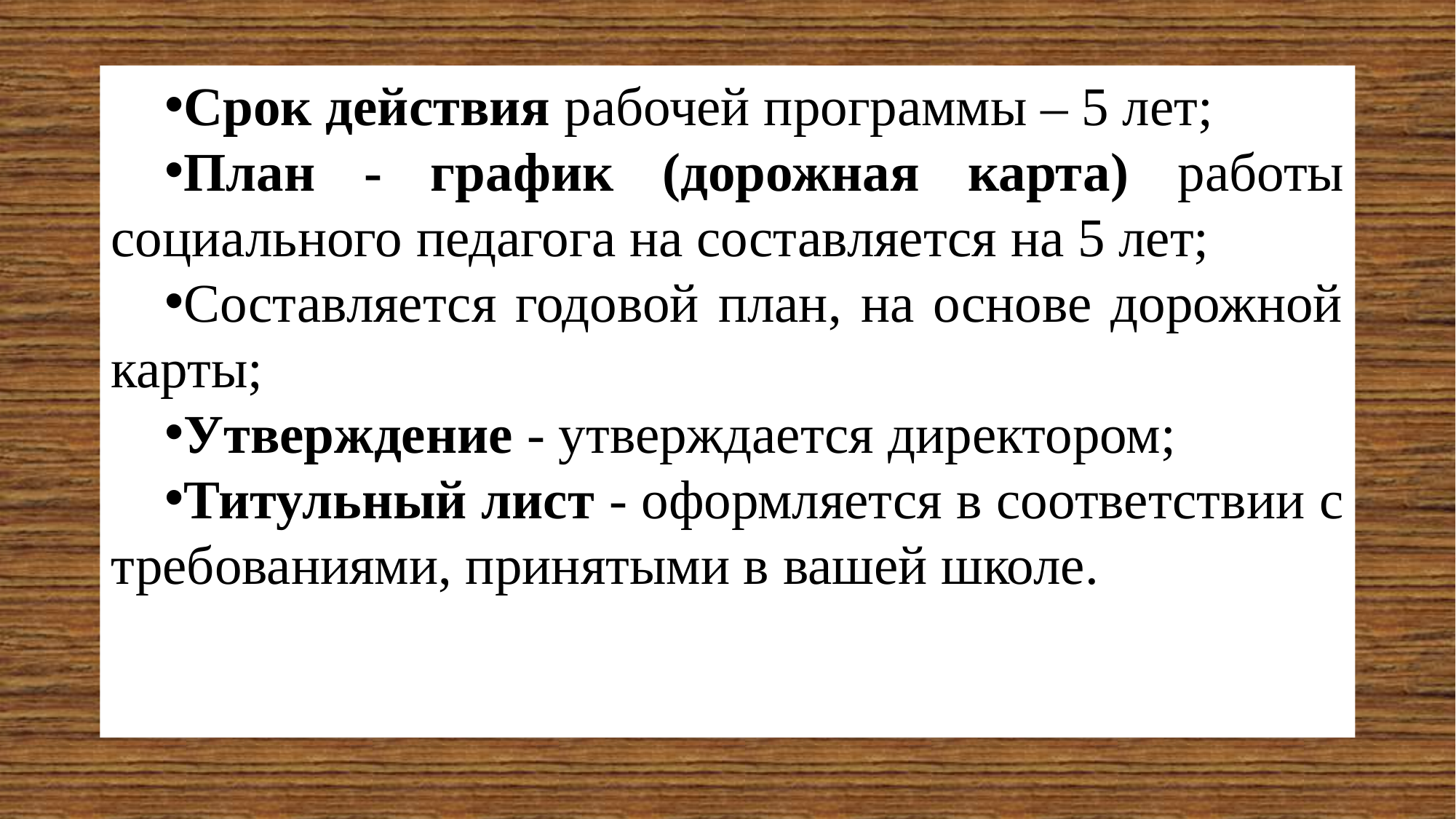

Срок действия рабочей программы – 5 лет;
План - график (дорожная карта) работы социального педагога на составляется на 5 лет;
Составляется годовой план, на основе дорожной карты;
Утверждение - утверждается директором;
Титульный лист - оформляется в соответствии с требованиями, принятыми в вашей школе.